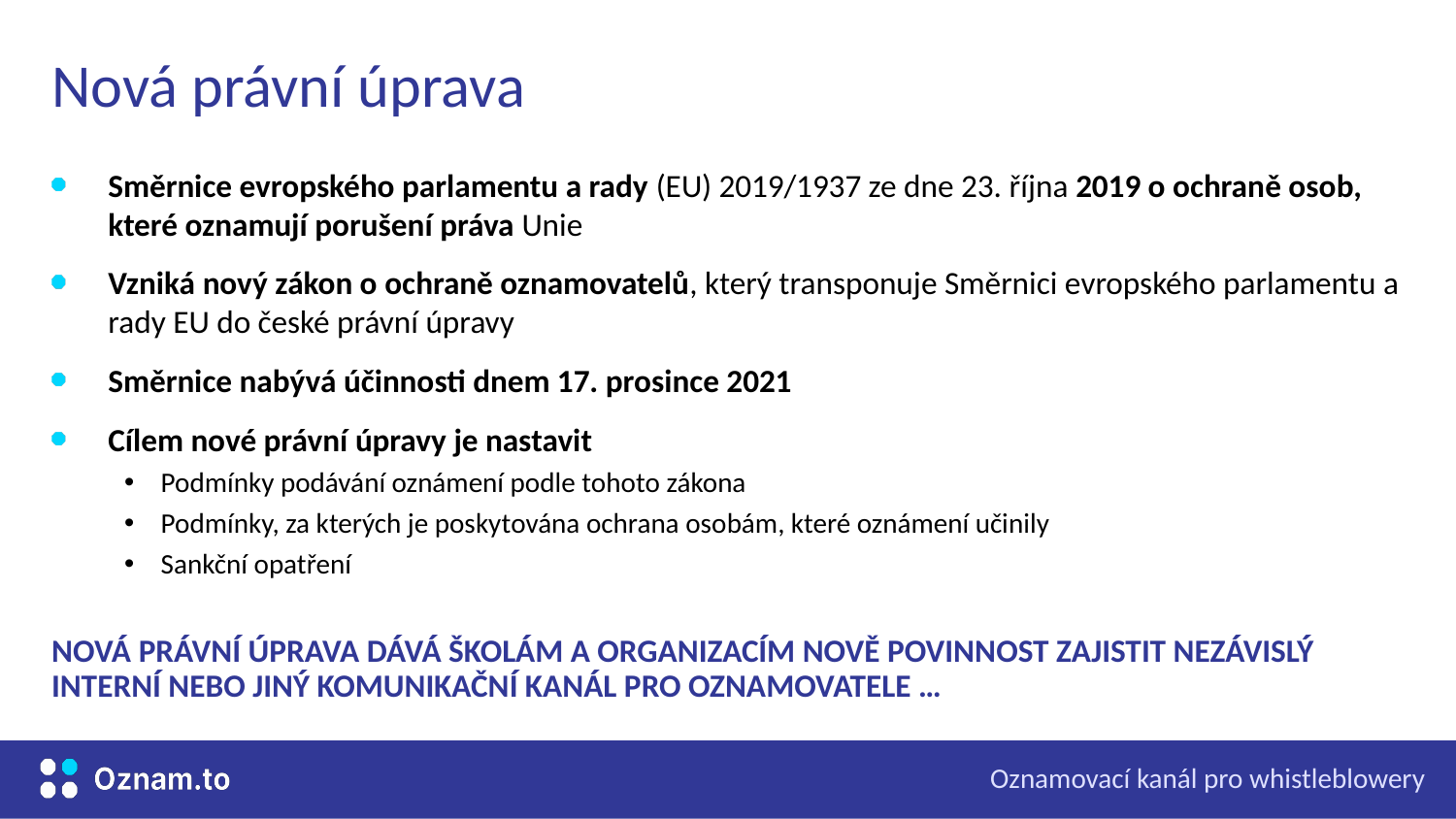

# Nová právní úprava
Směrnice evropského parlamentu a rady (EU) 2019/1937 ze dne 23. října 2019 o ochraně osob, které oznamují porušení práva Unie
Vzniká nový zákon o ochraně oznamovatelů, který transponuje Směrnici evropského parlamentu a rady EU do české právní úpravy
Směrnice nabývá účinnosti dnem 17. prosince 2021
Cílem nové právní úpravy je nastavit
Podmínky podávání oznámení podle tohoto zákona
Podmínky, za kterých je poskytována ochrana osobám, které oznámení učinily
Sankční opatření

NOVÁ PRÁVNÍ ÚPRAVA DÁVÁ ŠKOLÁM A ORGANIZACÍM NOVĚ POVINNOST ZAJISTIT NEZÁVISLÝ INTERNÍ NEBO JINÝ KOMUNIKAČNÍ KANÁL PRO OZNAMOVATELE …